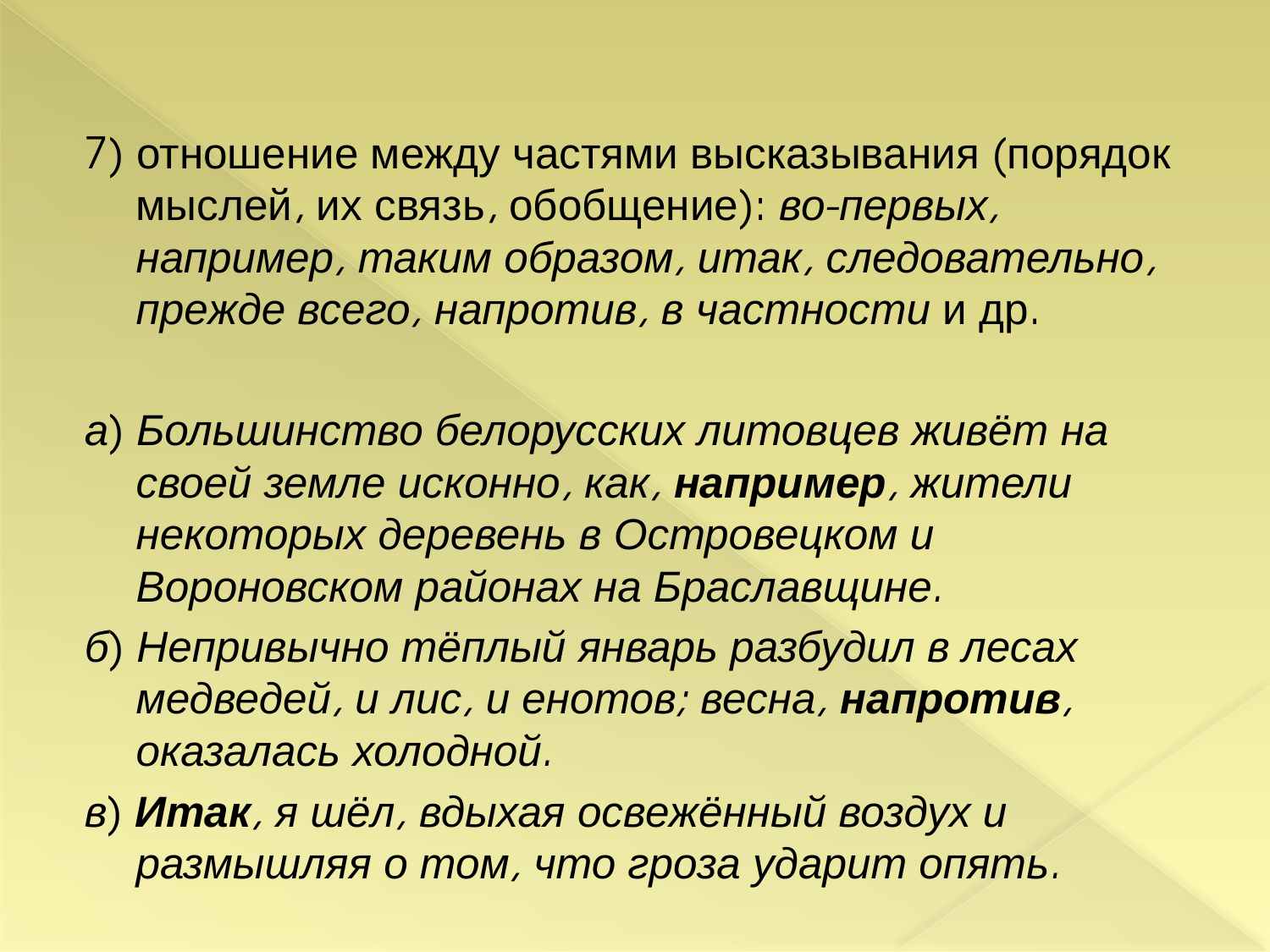

#
7) отношение между частями высказывания (порядок мыслей, их связь, обобщение): во-первых, например, таким образом, итак, следовательно, прежде всего, напротив, в частности и др.

а) Большинство белорусских литовцев живёт на своей земле исконно, как, например, жители некоторых деревень в Островецком и Вороновском районах на Браславщине.
б) Непривычно тёплый январь разбудил в лесах медведей, и лис, и енотов; весна, напротив, оказалась холодной.
в) Итак, я шёл, вдыхая освежённый воздух и размышляя о том, что гроза ударит опять.